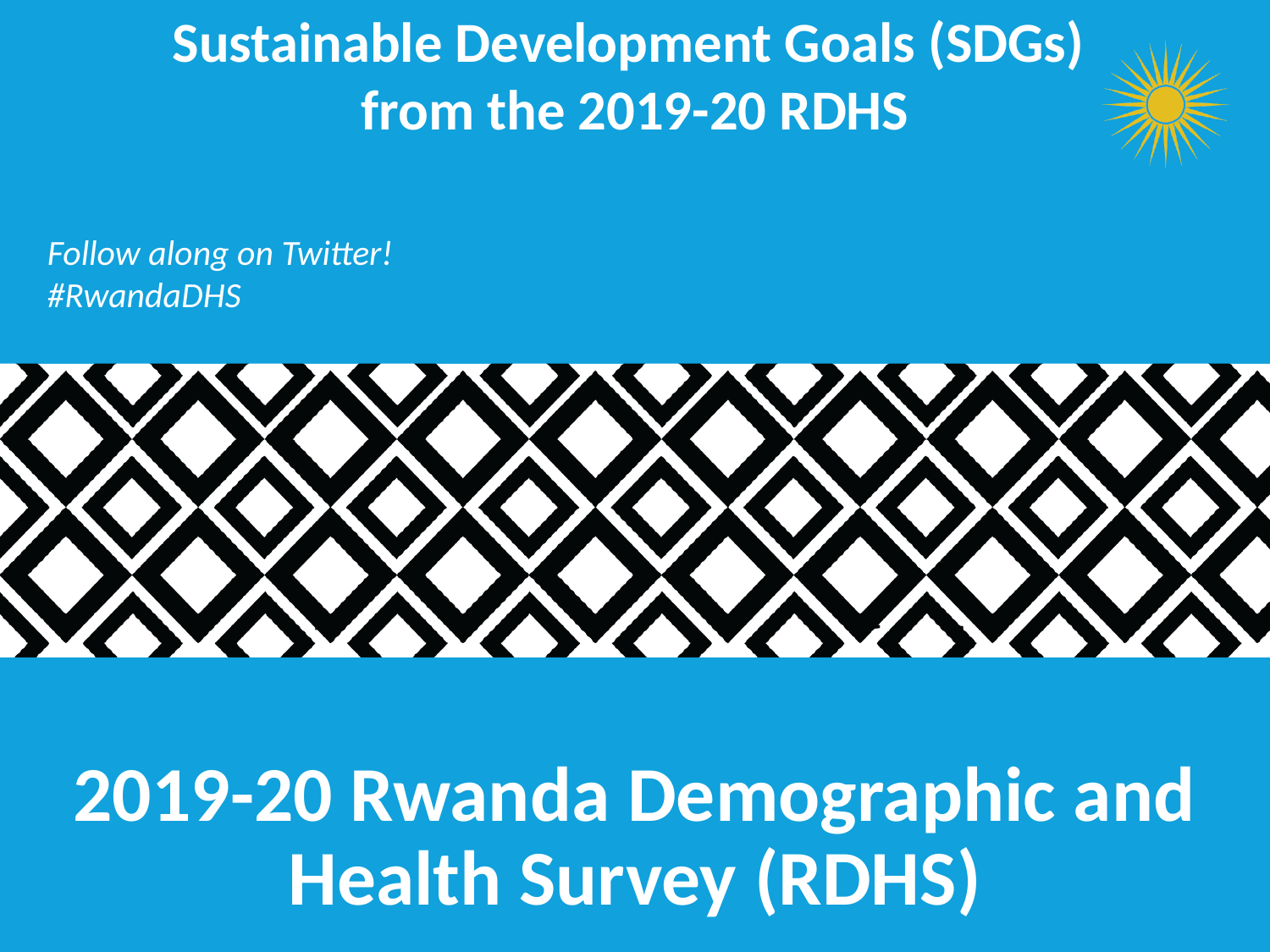

Sustainable Development Goals (SDGs)
from the 2019-20 RDHS
Follow along on Twitter!
#RwandaDHS